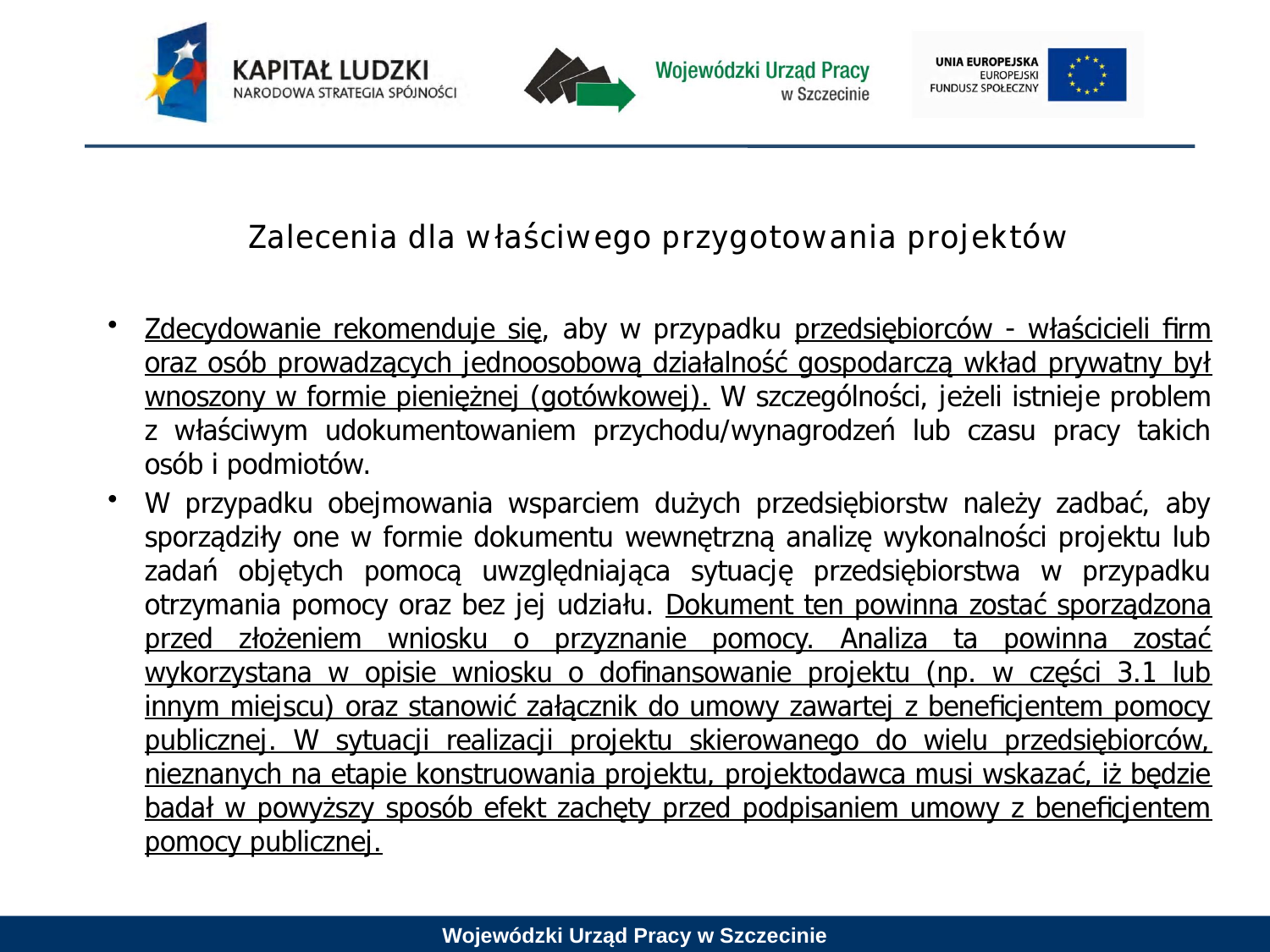

Zalecenia dla właściwego przygotowania projektów

Zdecydowanie rekomenduje się, aby w przypadku przedsiębiorców - właścicieli firm oraz osób prowadzących jednoosobową działalność gospodarczą wkład prywatny był wnoszony w formie pieniężnej (gotówkowej). W szczególności, jeżeli istnieje problem z właściwym udokumentowaniem przychodu/wynagrodzeń lub czasu pracy takich osób i podmiotów.
W przypadku obejmowania wsparciem dużych przedsiębiorstw należy zadbać, aby sporządziły one w formie dokumentu wewnętrzną analizę wykonalności projektu lub zadań objętych pomocą uwzględniająca sytuację przedsiębiorstwa w przypadku otrzymania pomocy oraz bez jej udziału. Dokument ten powinna zostać sporządzona przed złożeniem wniosku o przyznanie pomocy. Analiza ta powinna zostać wykorzystana w opisie wniosku o dofinansowanie projektu (np. w części 3.1 lub innym miejscu) oraz stanowić załącznik do umowy zawartej z beneficjentem pomocy publicznej. W sytuacji realizacji projektu skierowanego do wielu przedsiębiorców, nieznanych na etapie konstruowania projektu, projektodawca musi wskazać, iż będzie badał w powyższy sposób efekt zachęty przed podpisaniem umowy z beneficjentem pomocy publicznej.